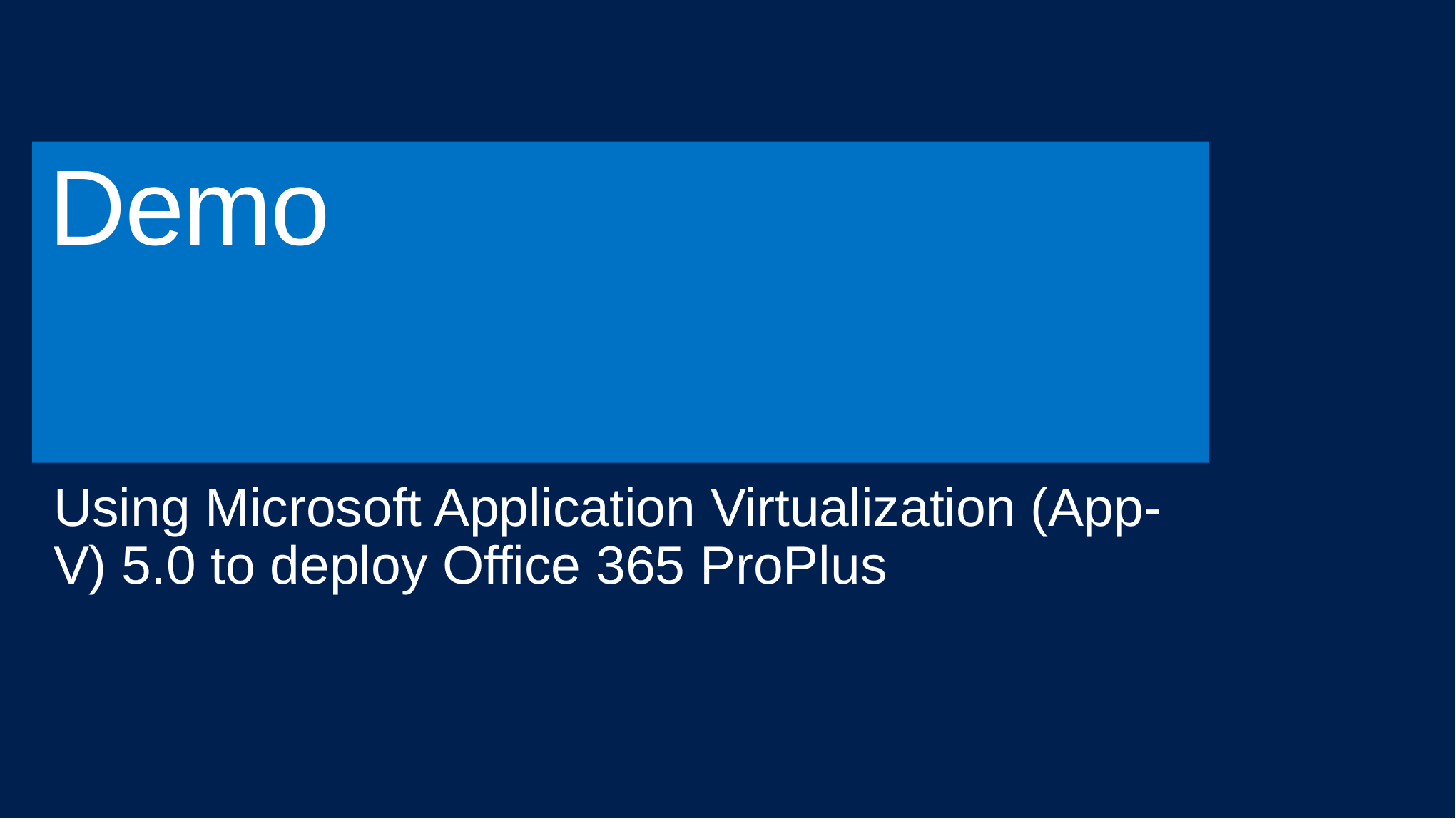

# Demo
Using Microsoft Application Virtualization (App-V) 5.0 to deploy Office 365 ProPlus